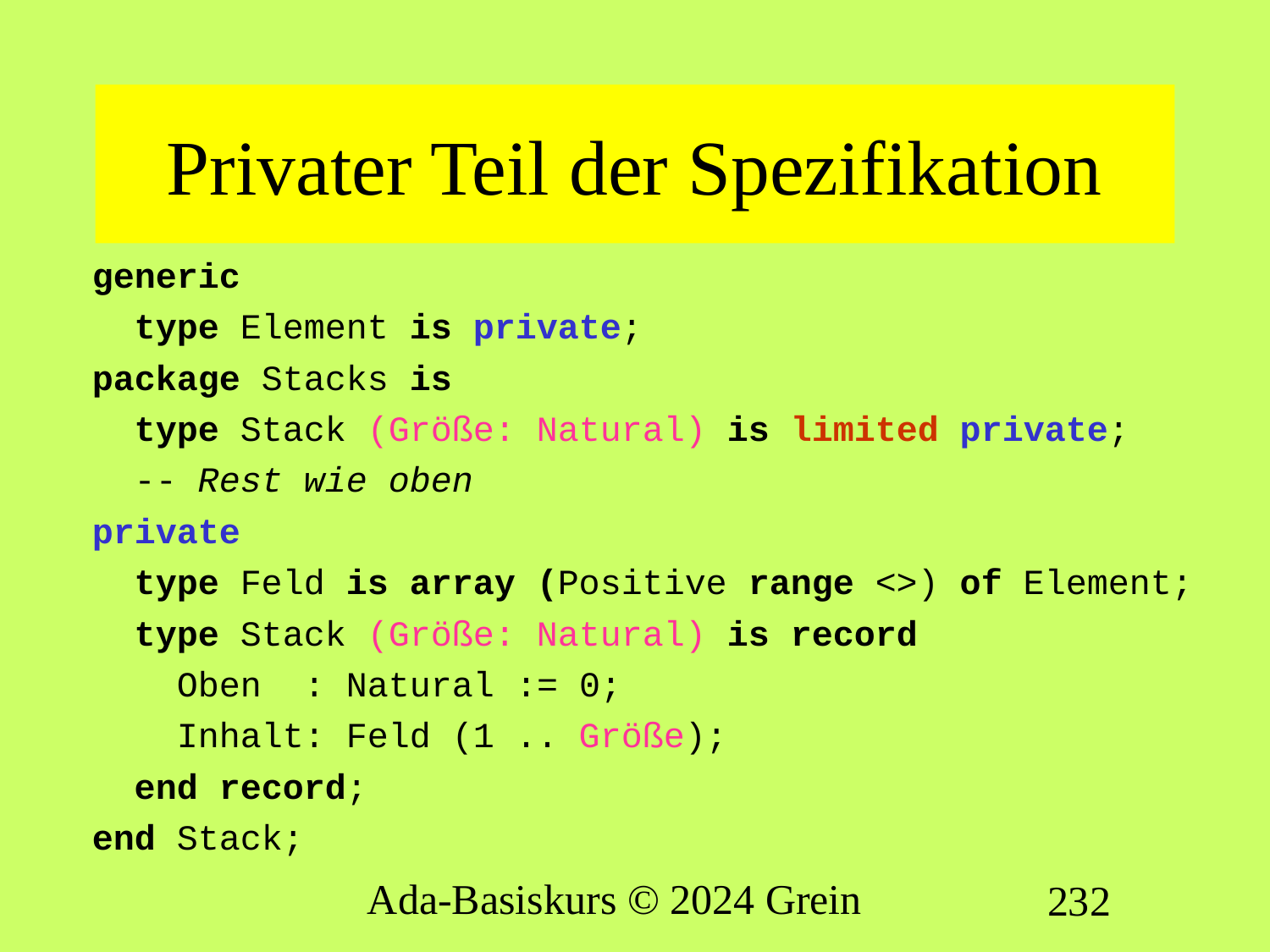

# Privater Teil der Spezifikation
generic
  type Element is private;
package Stacks is
  type Stack (Größe: Natural) is limited private;
  -- Rest wie oben
private
  type Feld is array (Positive range <>) of Element;
  type Stack (Größe: Natural) is record
    Oben  : Natural := 0;
    Inhalt: Feld (1 .. Größe);
  end record;
end Stack;
Ada-Basiskurs © 2024 Grein
232